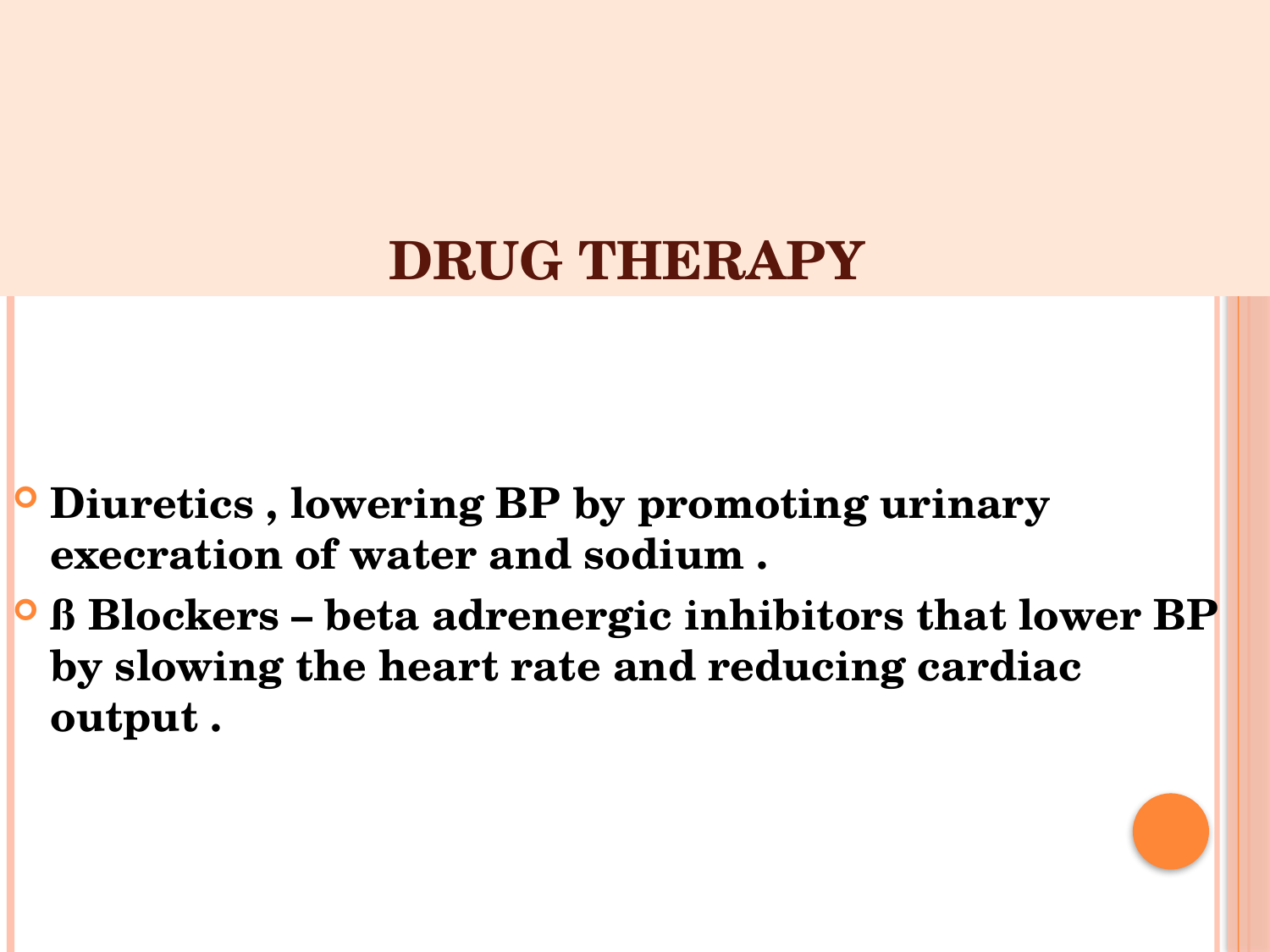

# Drug therapy

Diuretics , lowering BP by promoting urinary execration of water and sodium .
ß Blockers – beta adrenergic inhibitors that lower BP by slowing the heart rate and reducing cardiac output .